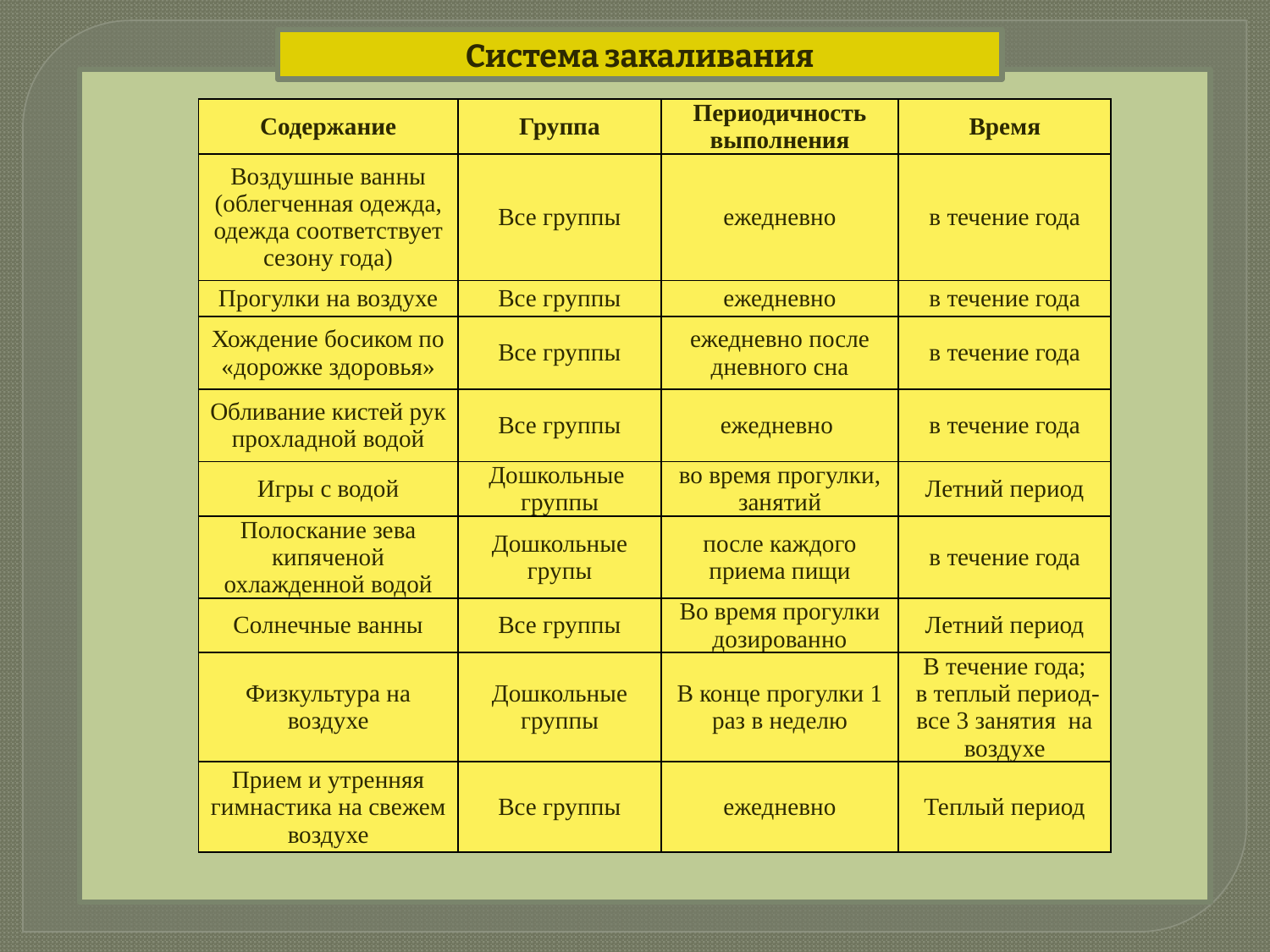

Система закаливания

| Содержание | Группа | Периодичность выполнения | Время |
| --- | --- | --- | --- |
| Воздушные ванны (облегченная одежда, одежда соответствует сезону года) | Все группы | ежедневно | в течение года |
| Прогулки на воздухе | Все группы | ежедневно | в течение года |
| Хождение босиком по «дорожке здоровья» | Все группы | ежедневно после дневного сна | в течение года |
| Обливание кистей рук прохладной водой | Все группы | ежедневно | в течение года |
| Игры с водой | Дошкольные группы | во время прогулки, занятий | Летний период |
| Полоскание зева кипяченой охлажденной водой | Дошкольные групы | после каждого приема пищи | в течение года |
| Солнечные ванны | Все группы | Во время прогулки дозированно | Летний период |
| Физкультура на воздухе | Дошкольные группы | В конце прогулки 1 раз в неделю | В течение года; в теплый период- все 3 занятия на воздухе |
| Прием и утренняя гимнастика на свежем воздухе | Все группы | ежедневно | Теплый период |